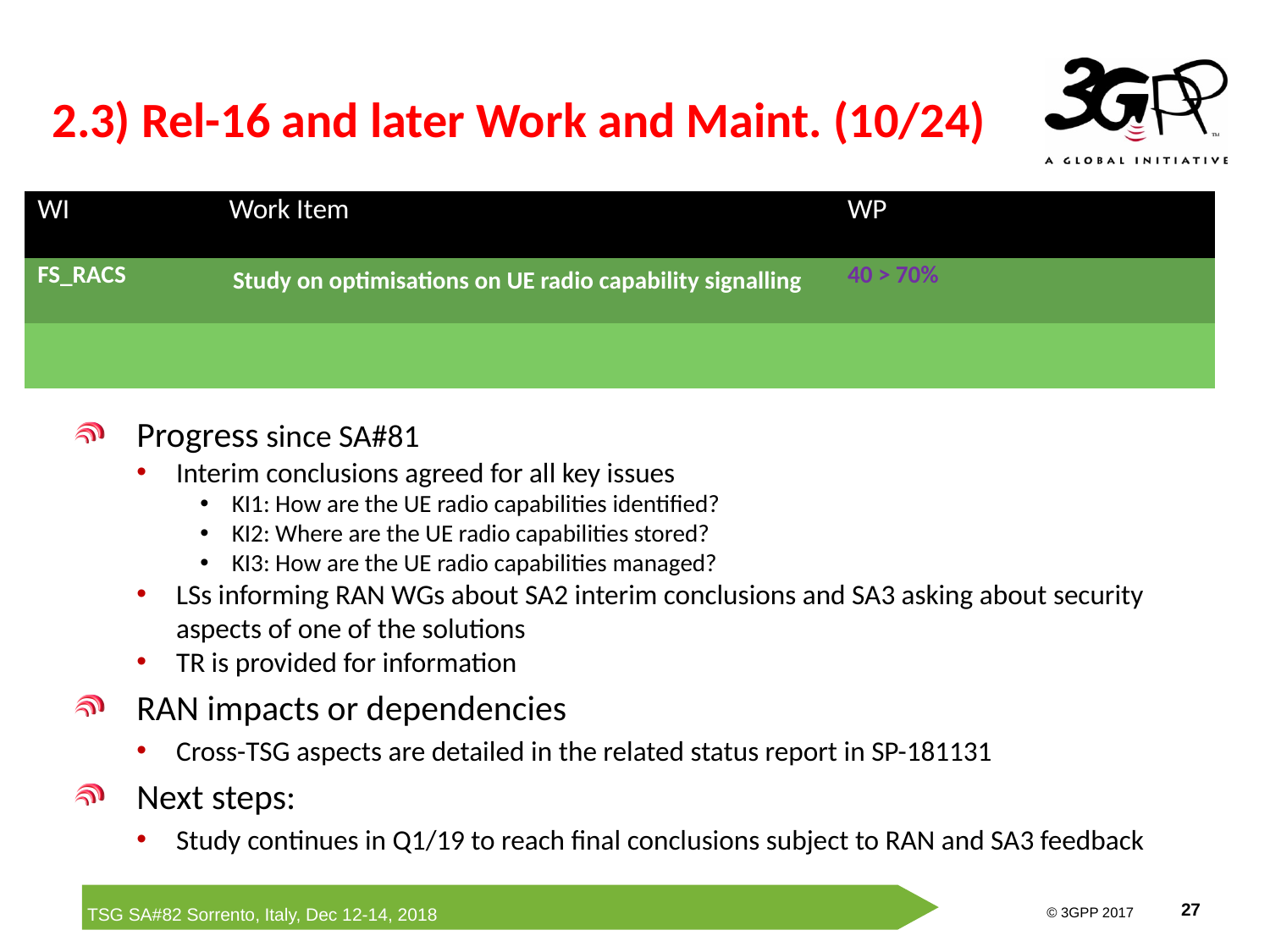

# 2.3) Rel-16 and later Work and Maint. (10/24)
| WI | Work Item | WP |  |  |
| --- | --- | --- | --- | --- |
| FS\_RACS | Study on optimisations on UE radio capability signalling | 40 > 70% |  |  |
|  |  |  |  |  |
Progress since SA#81
Interim conclusions agreed for all key issues
KI1: How are the UE radio capabilities identified?
KI2: Where are the UE radio capabilities stored?
KI3: How are the UE radio capabilities managed?
LSs informing RAN WGs about SA2 interim conclusions and SA3 asking about security aspects of one of the solutions
TR is provided for information
RAN impacts or dependencies
Cross-TSG aspects are detailed in the related status report in SP-181131
Next steps:
Study continues in Q1/19 to reach final conclusions subject to RAN and SA3 feedback